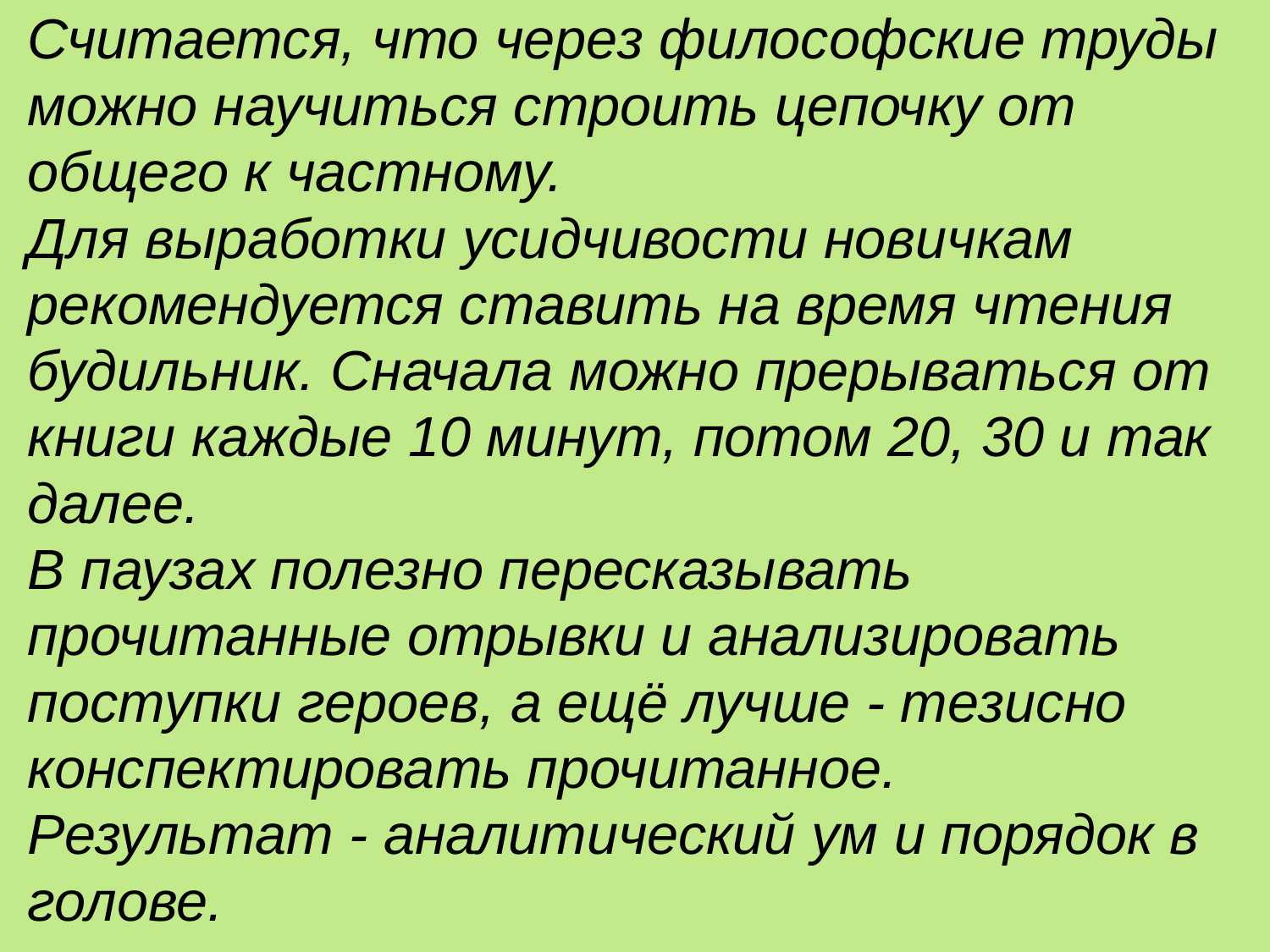

Считается, что через философские труды можно научиться строить цепочку от общего к частному.
Для выработки усидчивости новичкам рекомендуется ставить на время чтения будильник. Сначала можно прерываться от книги каждые 10 минут, потом 20, 30 и так далее.
В паузах полезно пересказывать прочитанные отрывки и анализировать поступки героев, а ещё лучше - тезисно конспектировать прочитанное.
Результат - аналитический ум и порядок в голове.